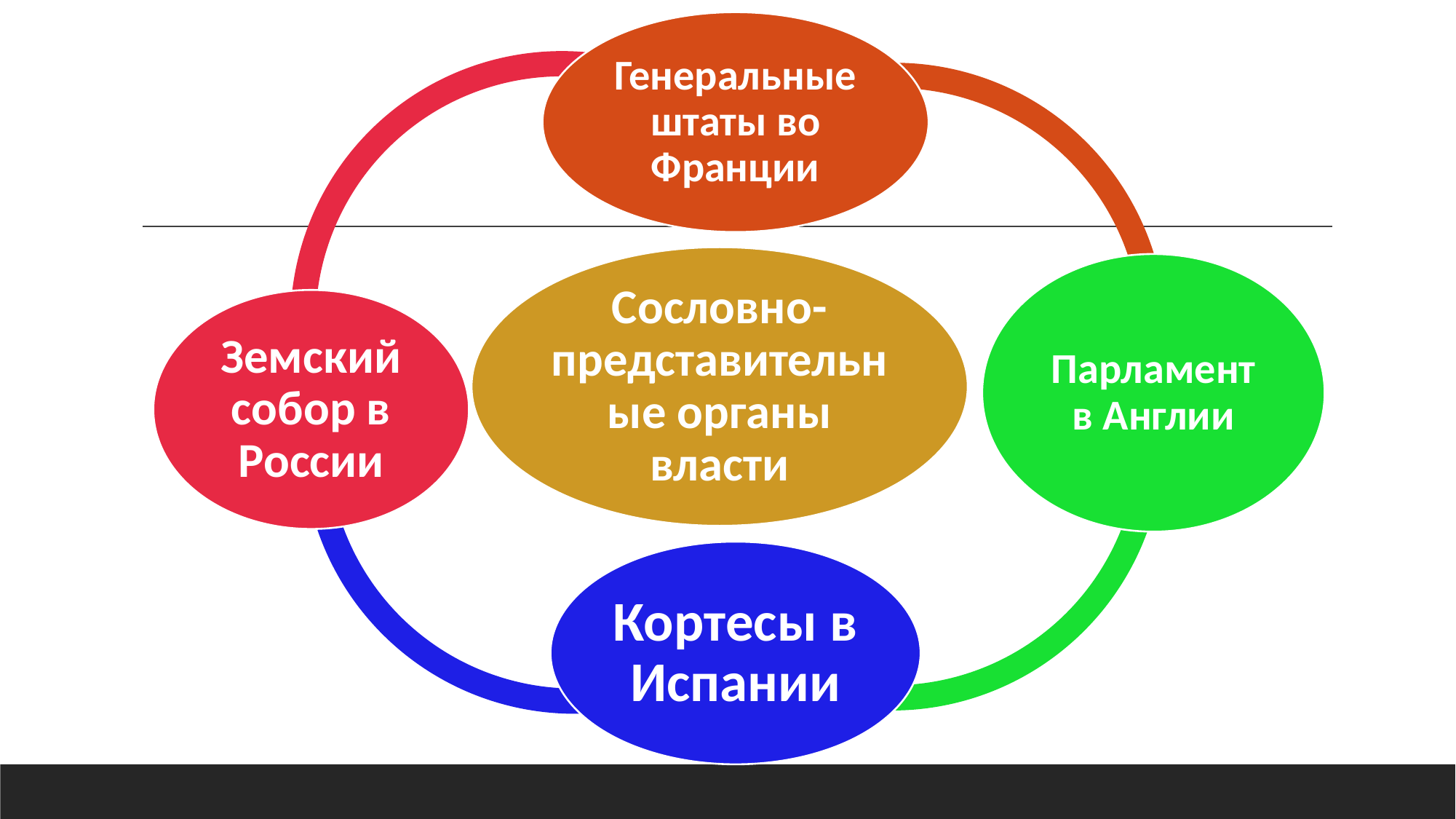

Сословно-представительные органы власти
Генеральные штаты во Франции
Парламент в Англии
Кортесы в Испании
Земский собор в России